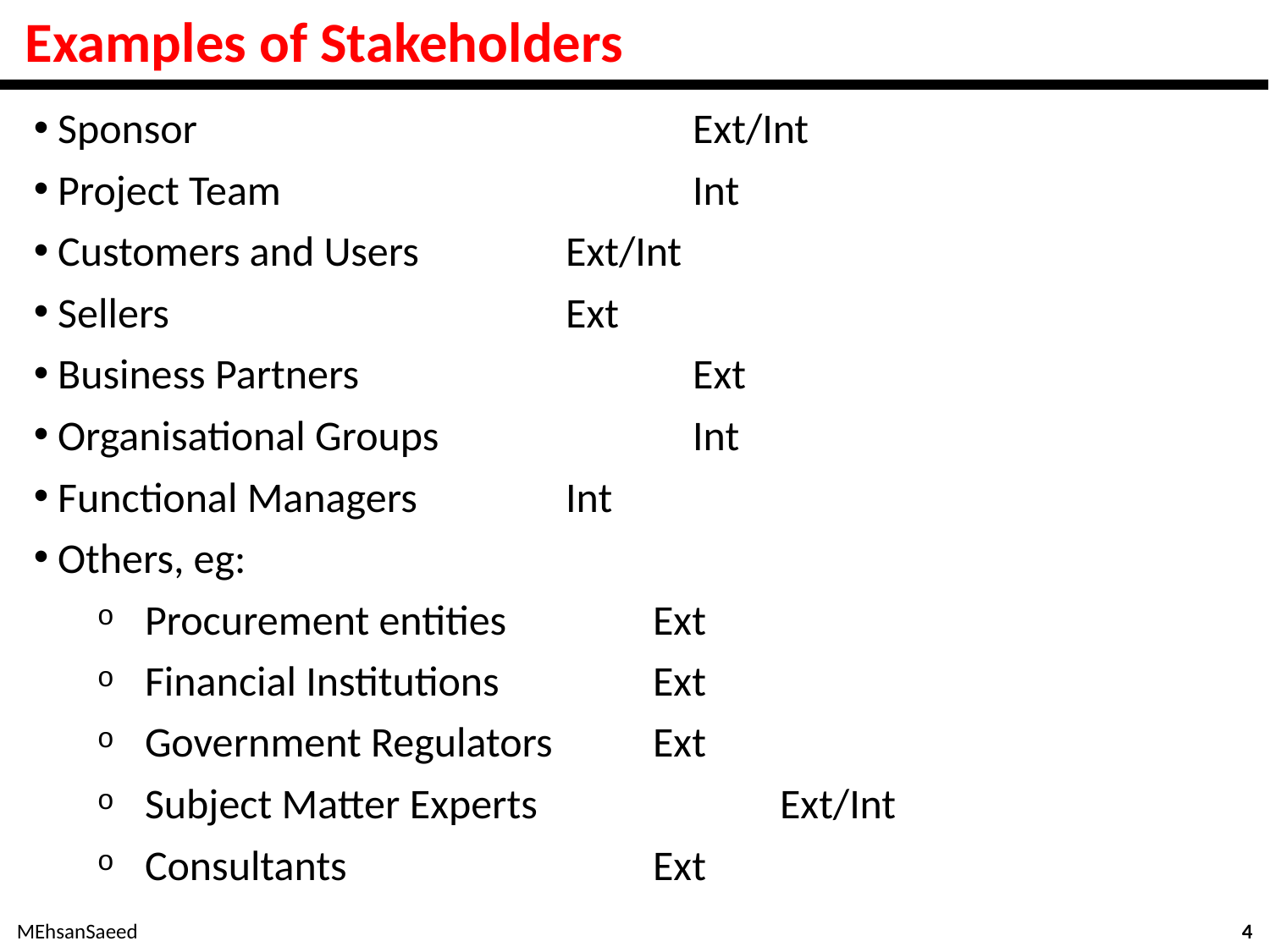

# Examples of Stakeholders
Sponsor				Ext/Int
Project Team				Int
Customers and Users		Ext/Int
Sellers				Ext
Business Partners			Ext
Organisational Groups		Int
Functional Managers		Int
Others, eg:
Procurement entities		Ext
Financial Institutions		Ext
Government Regulators	Ext
Subject Matter Experts		Ext/Int
Consultants			Ext
MEhsanSaeed
4